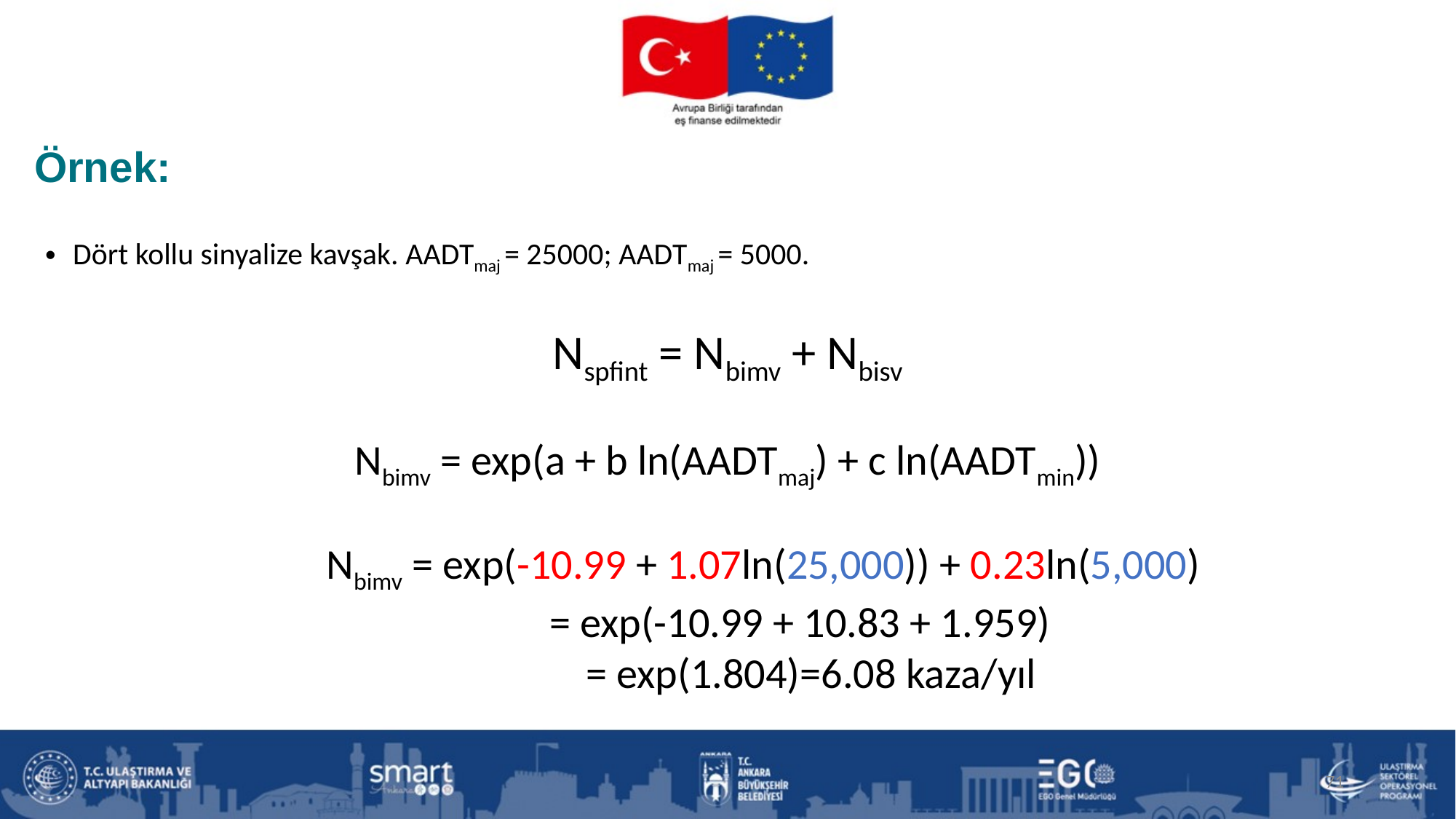

Örnek:
Dört kollu sinyalize kavşak. AADTmaj = 25000; AADTmaj = 5000.

Nspfint = Nbimv + Nbisv
Nbimv = exp(a + b ln(AADTmaj) + c ln(AADTmin))
      Nbimv = exp(-10.99 + 1.07ln(25,000)) + 0.23ln(5,000)
               = exp(-10.99 + 10.83 + 1.959)
	      = exp(1.804)=6.08 kaza/yıl

71